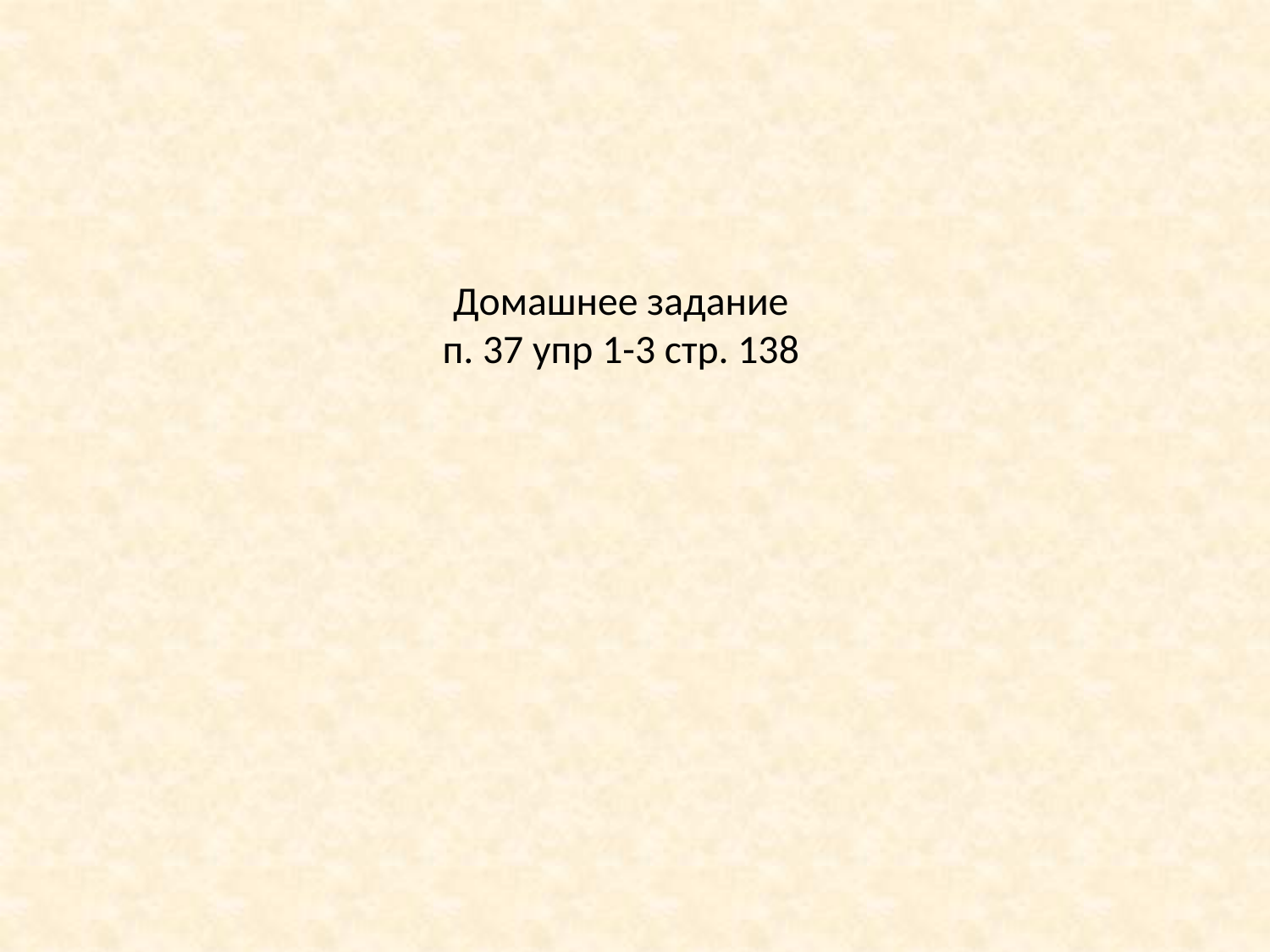

# Домашнее задание п. 37 упр 1-3 стр. 138